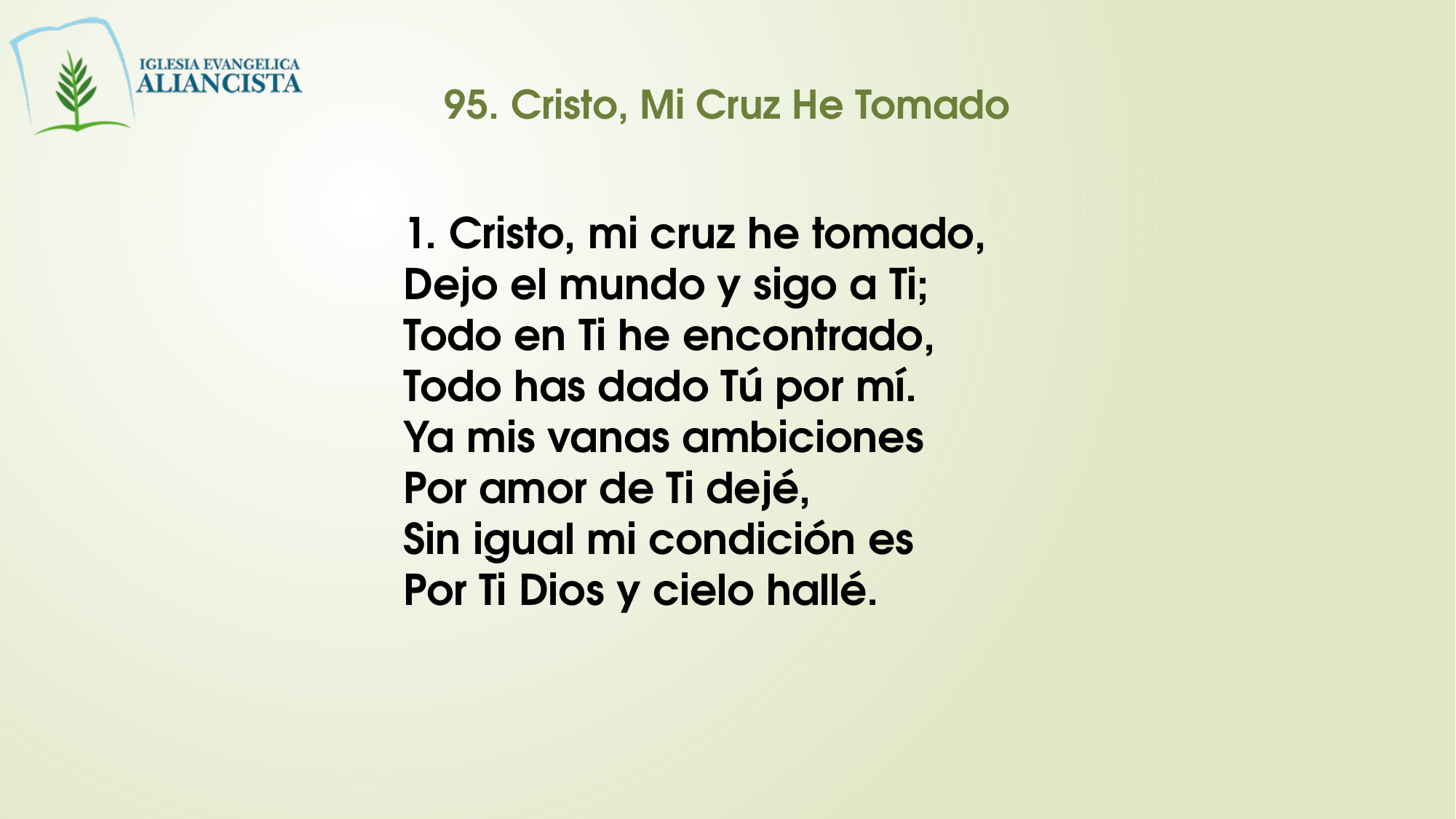

95. Cristo, Mi Cruz He Tomado
1. Cristo, mi cruz he tomado,
Dejo el mundo y sigo a Ti;
Todo en Ti he encontrado,
Todo has dado Tú por mí.
Ya mis vanas ambiciones
Por amor de Ti dejé,
Sin igual mi condición es
Por Ti Dios y cielo hallé.